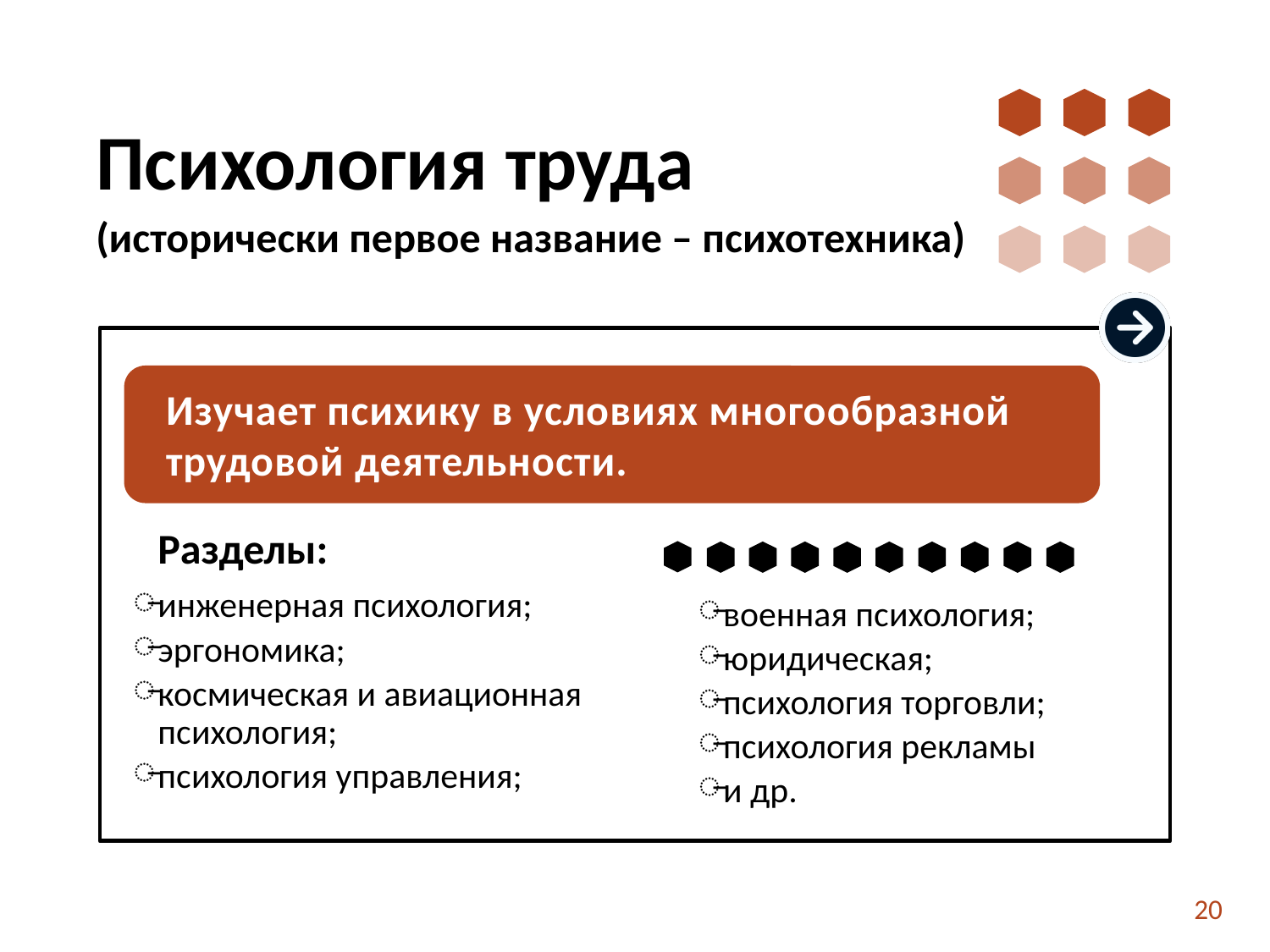

# Психология труда (исторически первое название – психотехника)

Разделы:
инженерная психология;
эргономика;
космическая и авиационная
психология;
психология управления;
Изучает психику в условиях многообразной  трудовой деятельности.

военная психология;
юридическая;
психология торговли;
психология рекламы
и др.
20